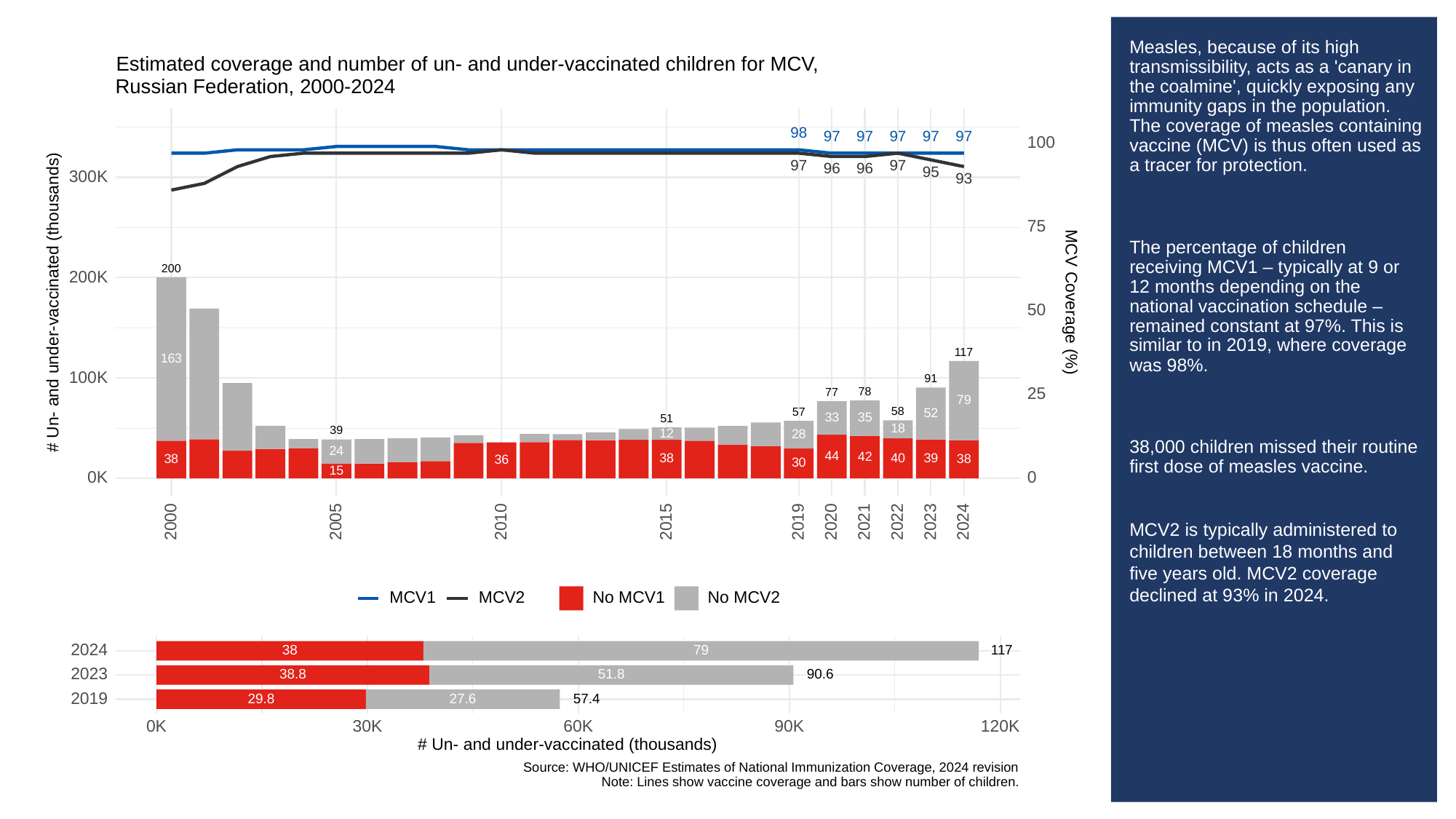

# Measles, because of its high transmissibility, acts as a 'canary in the coalmine', quickly exposing any immunity gaps in the population. The coverage of measles containing vaccine (MCV) is thus often used as a tracer for protection.

The percentage of children receiving MCV1 – typically at 9 or 12 months depending on the national vaccination schedule – remained constant at 97%. This is similar to in 2019, where coverage was 98%.

38,000 children missed their routine first dose of measles vaccine.

MCV2 is typically administered to children between 18 months and five years old. MCV2 coverage declined at 93% in 2024.

Estimated coverage and number of un- and under-vaccinated children for MCV,
Russian Federation, 2000-2024

98
97
97
97
97
97
100

97
97
96
96
95
300K
93

75

200
200K

# Un- and under-vaccinated (thousands)
MCV Coverage (%)
50

117
163

100K
91

78
25
77
79

58
57
52
33
35
51

18

39

12

28

24

44
42
40
39
38
38
38
36
30

15
0K
0

2023
2000
2005
2010
2015
2019
2020
2021
2022
2024

MCV1
MCV2
No MCV1
No MCV2

2024
38
79
117

2023
38.8
51.8
90.6

2019
29.8
27.6
57.4

30K
0K
60K
90K
120K
# Un- and under-vaccinated (thousands)
Source: WHO/UNICEF Estimates of National Immunization Coverage, 2024 revision
Note: Lines show vaccine coverage and bars show number of children.